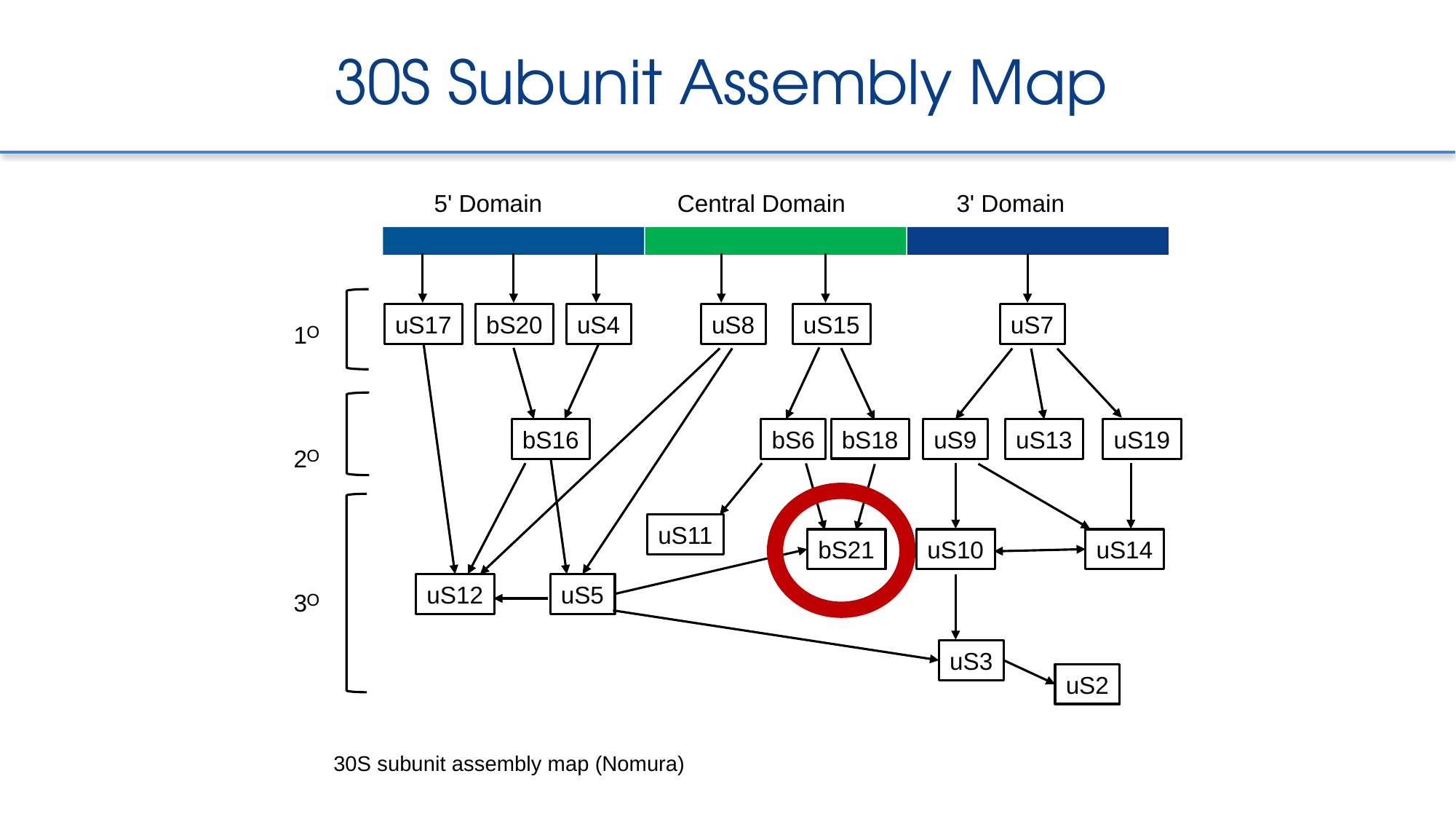

# 30S Subunit Assembly Map
5' Domain
Central Domain
3' Domain

uS17
bS20
uS4
uS8
uS15
uS7
1ᴼ

bS18
bS16
bS6
uS9
uS13
uS19
2ᴼ

uS11
bS21
uS10
uS14
uS12
uS5
3ᴼ
uS3
uS2
30S subunit assembly map (Nomura)